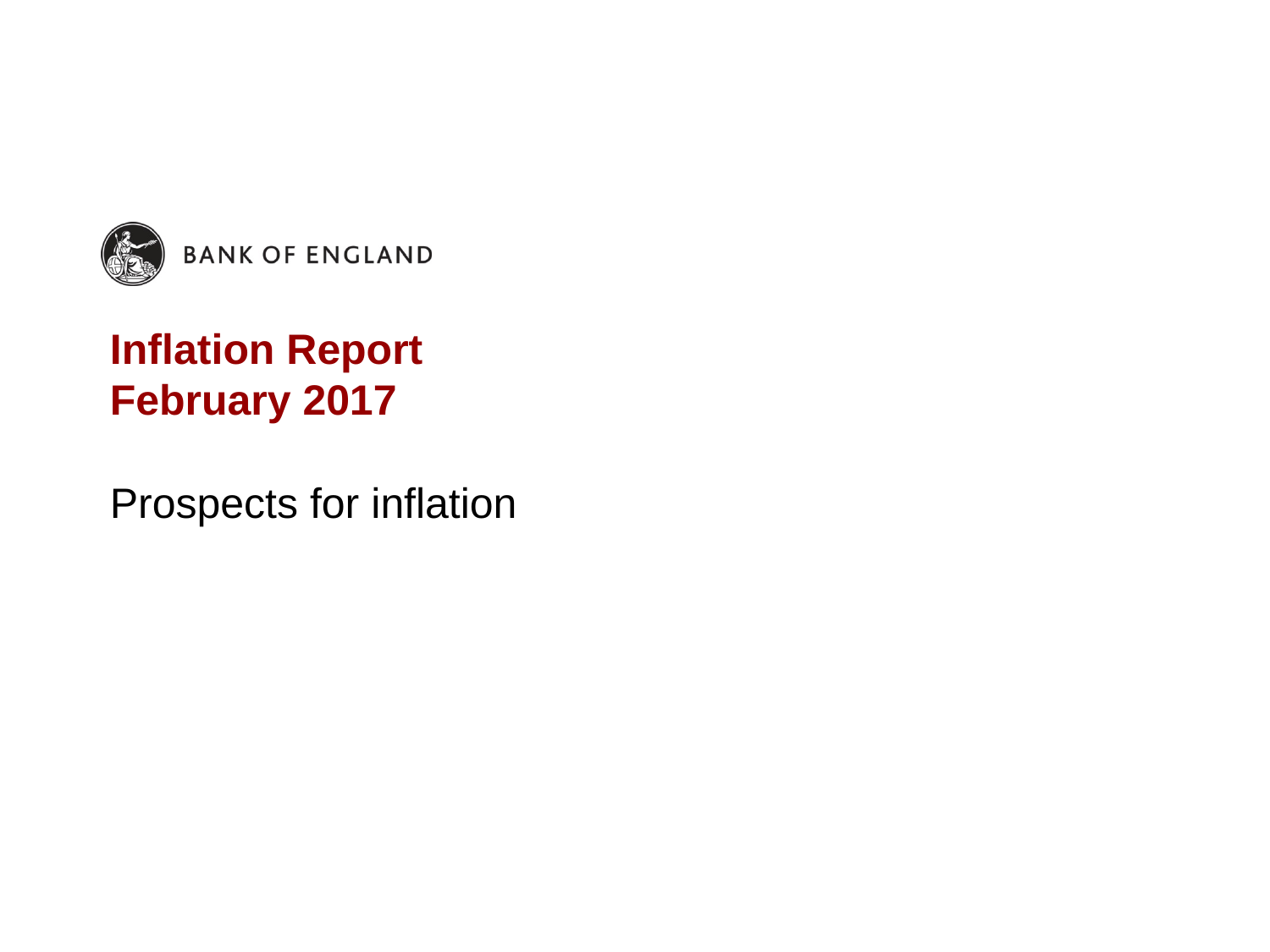

# Inflation Report February 2017
Prospects for inflation